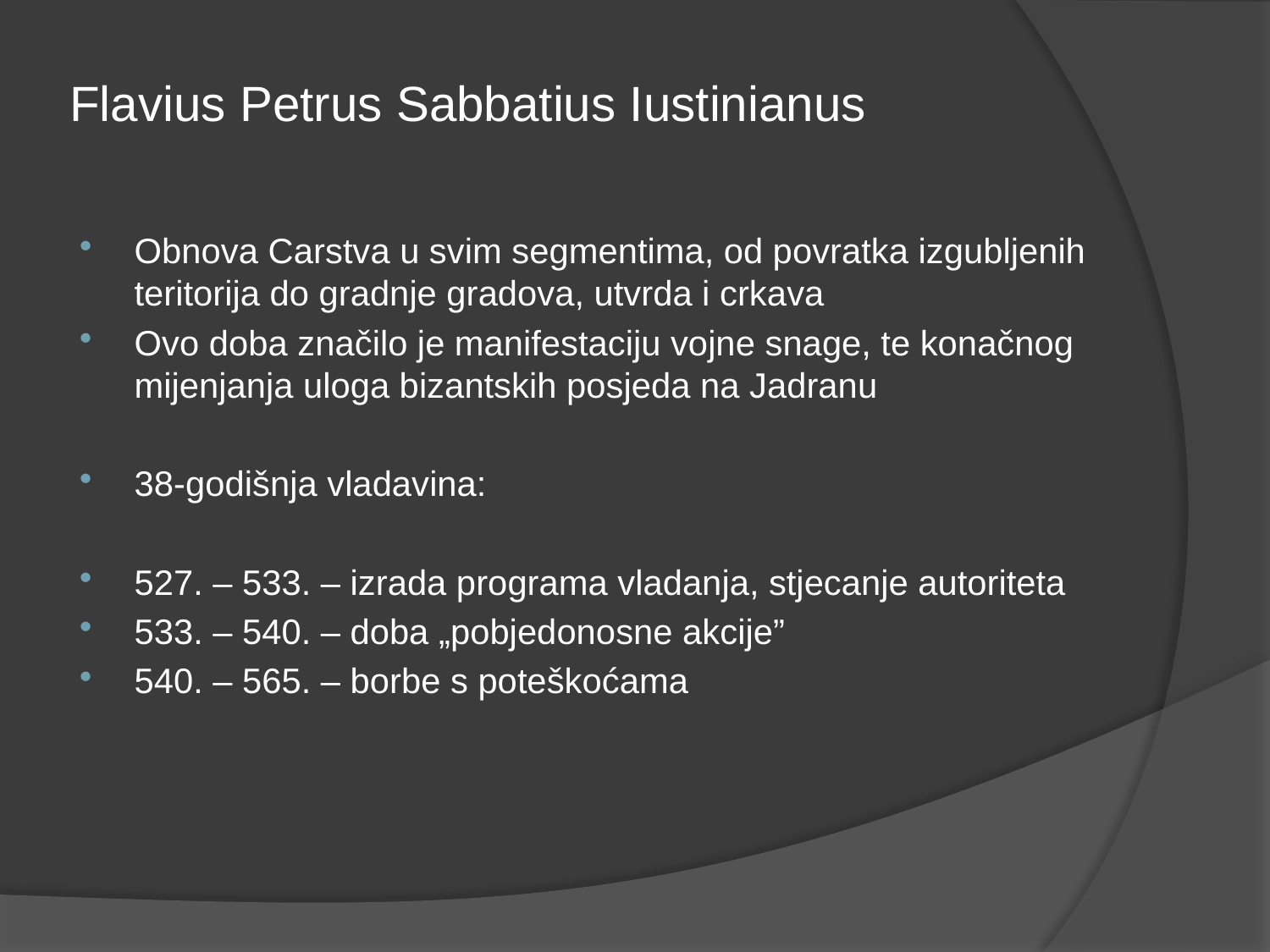

# Flavius Petrus Sabbatius Iustinianus
Obnova Carstva u svim segmentima, od povratka izgubljenih teritorija do gradnje gradova, utvrda i crkava
Ovo doba značilo je manifestaciju vojne snage, te konačnog mijenjanja uloga bizantskih posjeda na Jadranu

38-godišnja vladavina:

527. – 533. – izrada programa vladanja, stjecanje autoriteta
533. – 540. – doba „pobjedonosne akcije”
540. – 565. – borbe s poteškoćama